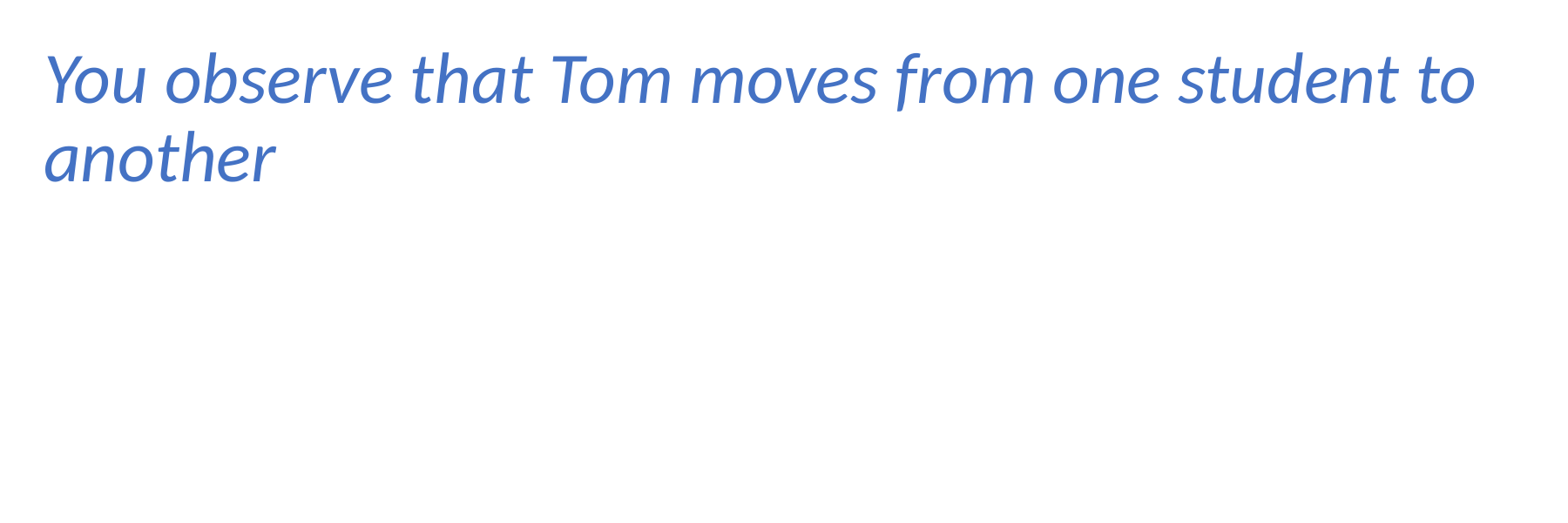

You observe that Tom moves from one student to another